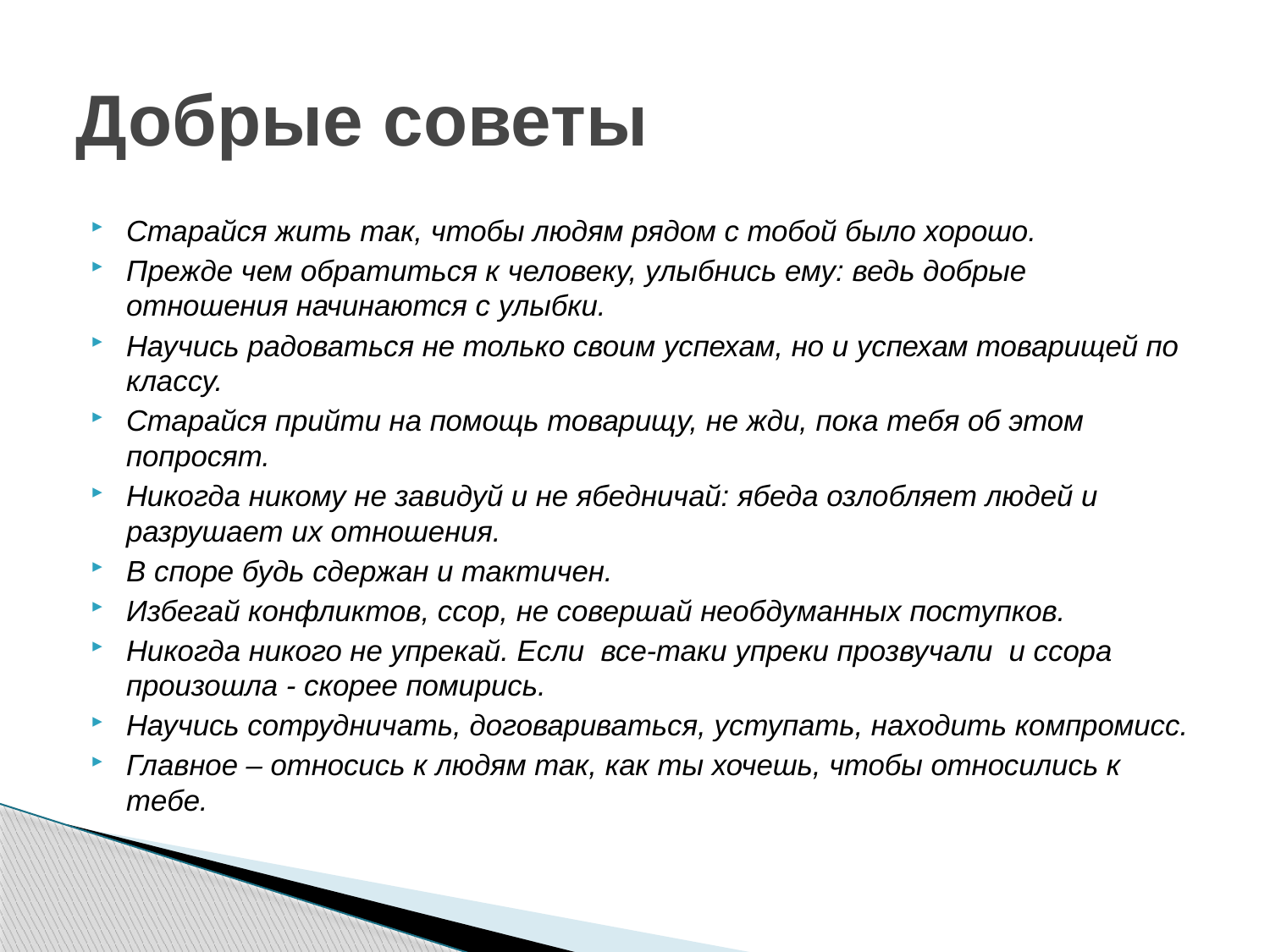

# Добрые советы
Старайся жить так, чтобы людям рядом с тобой было хорошо.
Прежде чем обратиться к человеку, улыбнись ему: ведь добрые отношения начинаются с улыбки.
Научись радоваться не только своим успехам, но и успехам товарищей по классу.
Старайся прийти на помощь товарищу, не жди, пока тебя об этом попросят.
Никогда никому не завидуй и не ябедничай: ябеда озлобляет людей и разрушает их отношения.
В споре будь сдержан и тактичен.
Избегай конфликтов, ссор, не совершай необдуманных поступков.
Никогда никого не упрекай. Если  все-таки упреки прозвучали  и ссора произошла - скорее помирись.
Научись сотрудничать, договариваться, уступать, находить компромисс.
Главное – относись к людям так, как ты хочешь, чтобы относились к тебе.